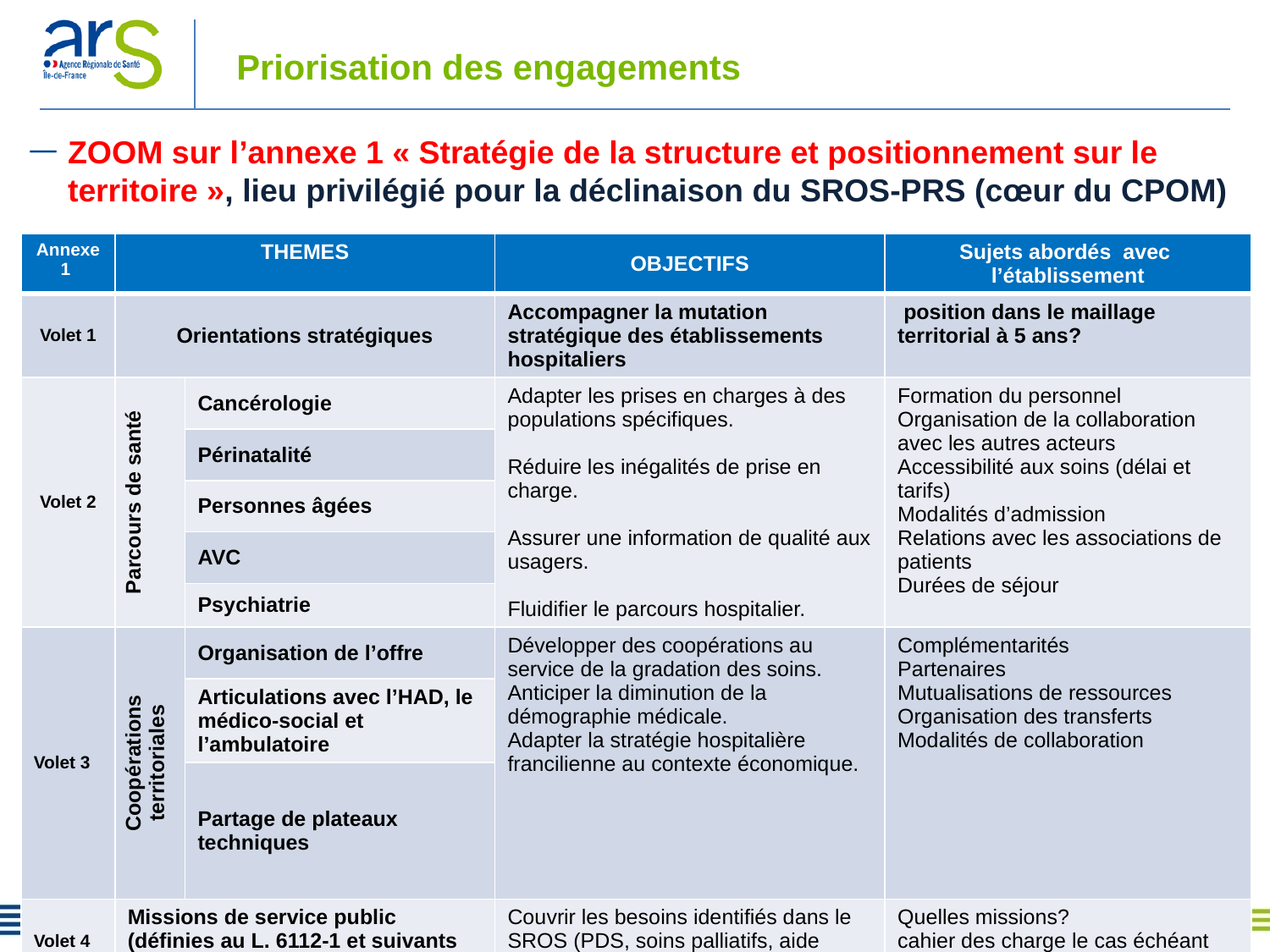

# Priorisation des engagements
ZOOM sur l’annexe 1 « Stratégie de la structure et positionnement sur le territoire », lieu privilégié pour la déclinaison du SROS-PRS (cœur du CPOM)
| Annexe 1 | THEMES |  | OBJECTIFS | Sujets abordés avec l’établissement |
| --- | --- | --- | --- | --- |
| Volet 1 | Orientations stratégiques |  | Accompagner la mutation stratégique des établissements hospitaliers | position dans le maillage territorial à 5 ans? |
| Volet 2 | Parcours de santé | Cancérologie | Adapter les prises en charges à des populations spécifiques. Réduire les inégalités de prise en charge. Assurer une information de qualité aux usagers. Fluidifier le parcours hospitalier. | Formation du personnel Organisation de la collaboration avec les autres acteurs Accessibilité aux soins (délai et tarifs) Modalités d’admission Relations avec les associations de patients Durées de séjour |
|  |  | Périnatalité |  |  |
|  |  | Personnes âgées |  |  |
|  |  | AVC |  |  |
|  |  | Psychiatrie |  |  |
| Volet 3 | Coopérations territoriales | Organisation de l’offre | Développer des coopérations au service de la gradation des soins. Anticiper la diminution de la démographie médicale. Adapter la stratégie hospitalière francilienne au contexte économique. | Complémentarités Partenaires Mutualisations de ressources Organisation des transferts Modalités de collaboration |
|  |  | Articulations avec l’HAD, le médico-social et l’ambulatoire |  |  |
|  |  | Partage de plateaux techniques |  |  |
| Volet 4 | Missions de service public (définies au L. 6112-1 et suivants du CSP) |  | Couvrir les besoins identifiés dans le SROS (PDS, soins palliatifs, aide médicale urgente, …) | Quelles missions? cahier des charge le cas échéant |